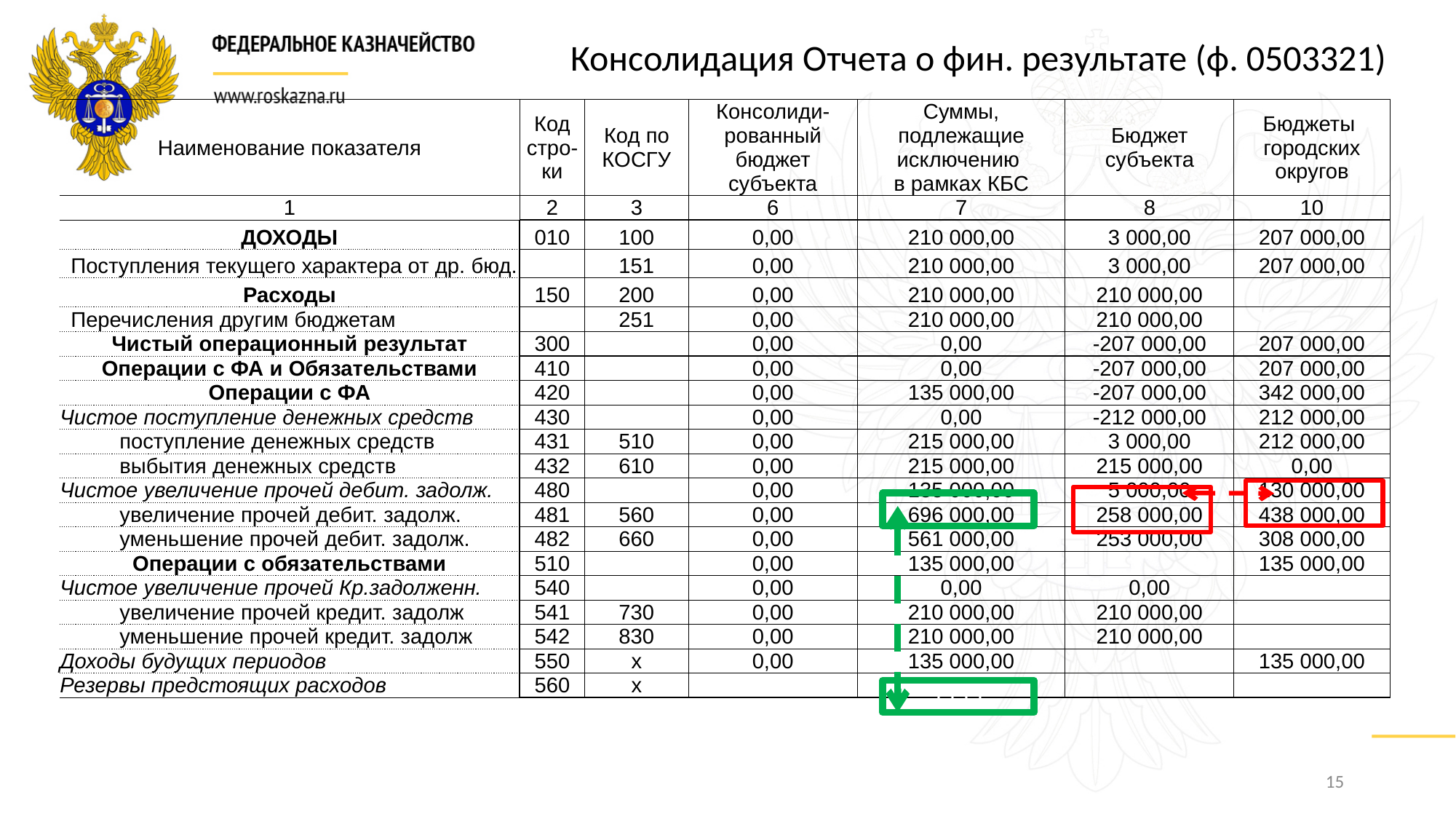

Консолидация Отчета о фин. результате (ф. 0503321)
| Наименование показателя | Код стро-ки | Код по КОСГУ | Консолиди-рованный бюджет субъекта | Суммы, подлежащие исключению в рамках КБС | Бюджет субъекта | Бюджеты городских округов |
| --- | --- | --- | --- | --- | --- | --- |
| 1 | 2 | 3 | 6 | 7 | 8 | 10 |
| ДОХОДЫ | 010 | 100 | 0,00 | 210 000,00 | 3 000,00 | 207 000,00 |
| Поступления текущего характера от др. бюд. |  | 151 | 0,00 | 210 000,00 | 3 000,00 | 207 000,00 |
| Расходы | 150 | 200 | 0,00 | 210 000,00 | 210 000,00 |  |
| Перечисления другим бюджетам |  | 251 | 0,00 | 210 000,00 | 210 000,00 |  |
| Чистый операционный результат | 300 |  | 0,00 | 0,00 | -207 000,00 | 207 000,00 |
| Операции с ФА и Обязательствами | 410 |  | 0,00 | 0,00 | -207 000,00 | 207 000,00 |
| Операции с ФА | 420 |  | 0,00 | 135 000,00 | -207 000,00 | 342 000,00 |
| Чистое поступление денежных средств | 430 |  | 0,00 | 0,00 | -212 000,00 | 212 000,00 |
| поступление денежных средств | 431 | 510 | 0,00 | 215 000,00 | 3 000,00 | 212 000,00 |
| выбытия денежных средств | 432 | 610 | 0,00 | 215 000,00 | 215 000,00 | 0,00 |
| Чистое увеличение прочей дебит. задолж. | 480 |  | 0,00 | 135 000,00 | 5 000,00 | 130 000,00 |
| увеличение прочей дебит. задолж. | 481 | 560 | 0,00 | 696 000,00 | 258 000,00 | 438 000,00 |
| уменьшение прочей дебит. задолж. | 482 | 660 | 0,00 | 561 000,00 | 253 000,00 | 308 000,00 |
| Операции с обязательствами | 510 |  | 0,00 | 135 000,00 |  | 135 000,00 |
| Чистое увеличение прочей Кр.задолженн. | 540 |  | 0,00 | 0,00 | 0,00 |  |
| увеличение прочей кредит. задолж | 541 | 730 | 0,00 | 210 000,00 | 210 000,00 |  |
| уменьшение прочей кредит. задолж | 542 | 830 | 0,00 | 210 000,00 | 210 000,00 |  |
| Доходы будущих периодов | 550 | х | 0,00 | 135 000,00 |  | 135 000,00 |
| Резервы предстоящих расходов | 560 | х |  |  |  |  |

1111
15